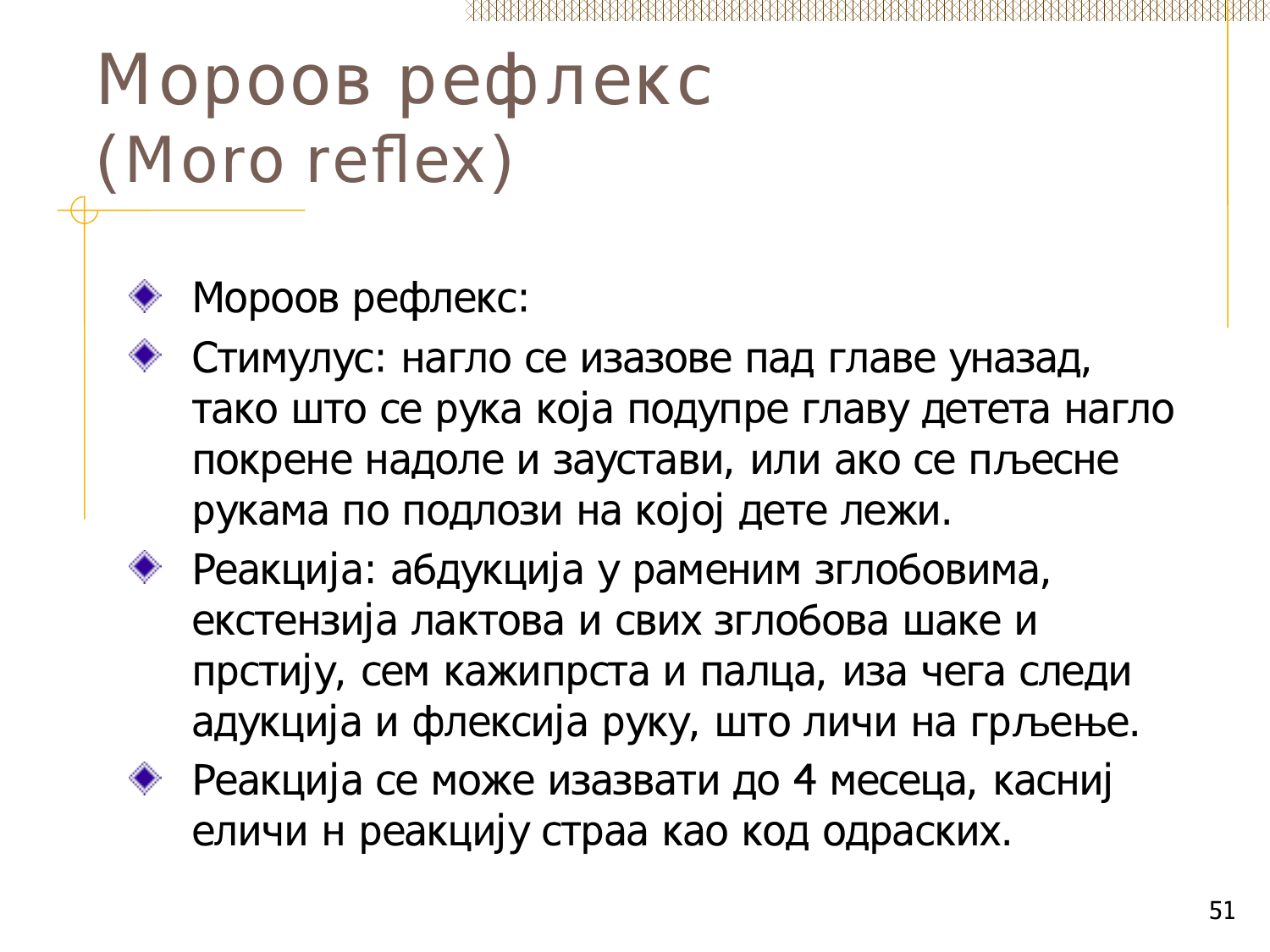

# Мороов рефлекс (Moro reflex)
Мороов рефлекс:
Стимулус: нагло се изазове пад главе уназад, тако што се рука која подупре главу детета нагло покрене надоле и заустави, или ако се пљесне рукама по подлози на којој дете лежи.
Реакција: абдукција у раменим зглобовима, екстензија лактова и свих зглобова шаке и прстију, сем кажипрста и палца, иза чега следи адукција и флексија руку, што личи на грљење.
Реакција се може изазвати до 4 месеца, касниј еличи н реакцију страа као код одраских.
51